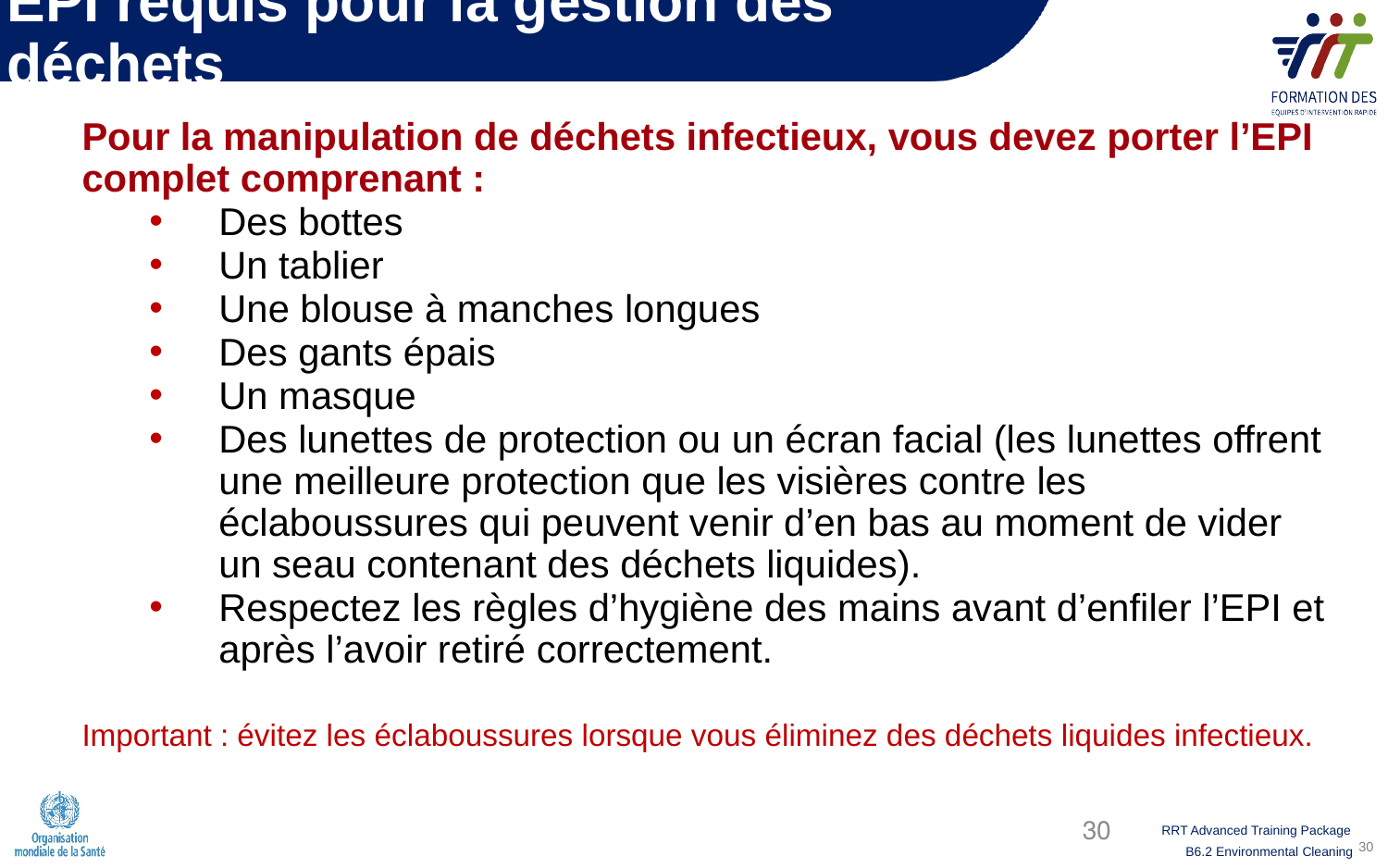

EPI requis pour la gestion des déchets
Pour la manipulation de déchets infectieux, vous devez porter l’EPI complet comprenant :
Des bottes
Un tablier
Une blouse à manches longues
Des gants épais
Un masque
Des lunettes de protection ou un écran facial (les lunettes offrent une meilleure protection que les visières contre les éclaboussures qui peuvent venir d’en bas au moment de vider un seau contenant des déchets liquides).
Respectez les règles d’hygiène des mains avant d’enfiler l’EPI et après l’avoir retiré correctement.

Important : évitez les éclaboussures lorsque vous éliminez des déchets liquides infectieux.
30